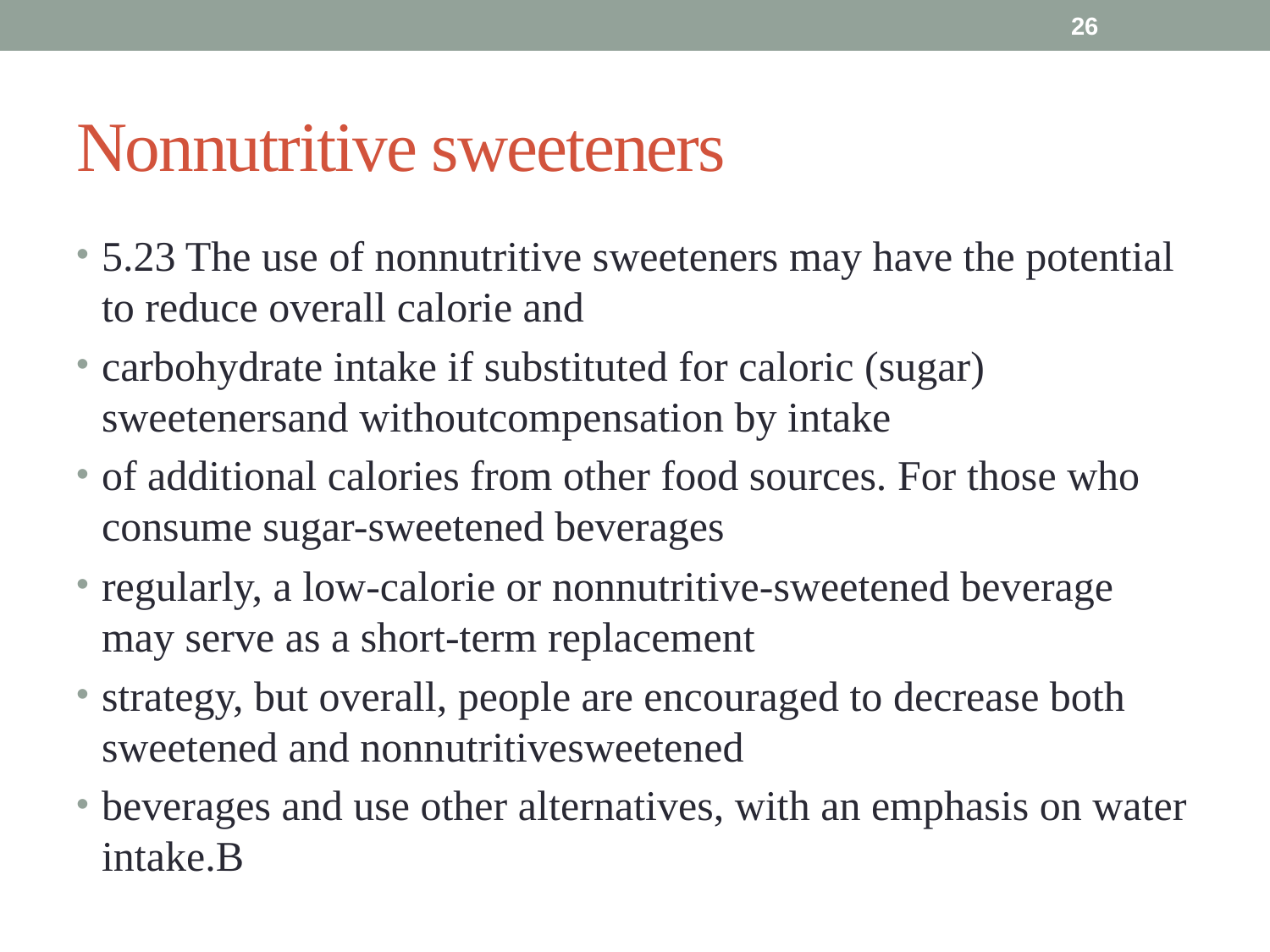

26
# Nonnutritive sweeteners
5.23 The use of nonnutritive sweeteners may have the potential to reduce overall calorie and
carbohydrate intake if substituted for caloric (sugar) sweetenersand withoutcompensation by intake
of additional calories from other food sources. For those who consume sugar-sweetened beverages
regularly, a low-calorie or nonnutritive-sweetened beverage may serve as a short-term replacement
strategy, but overall, people are encouraged to decrease both sweetened and nonnutritivesweetened
beverages and use other alternatives, with an emphasis on water intake.B